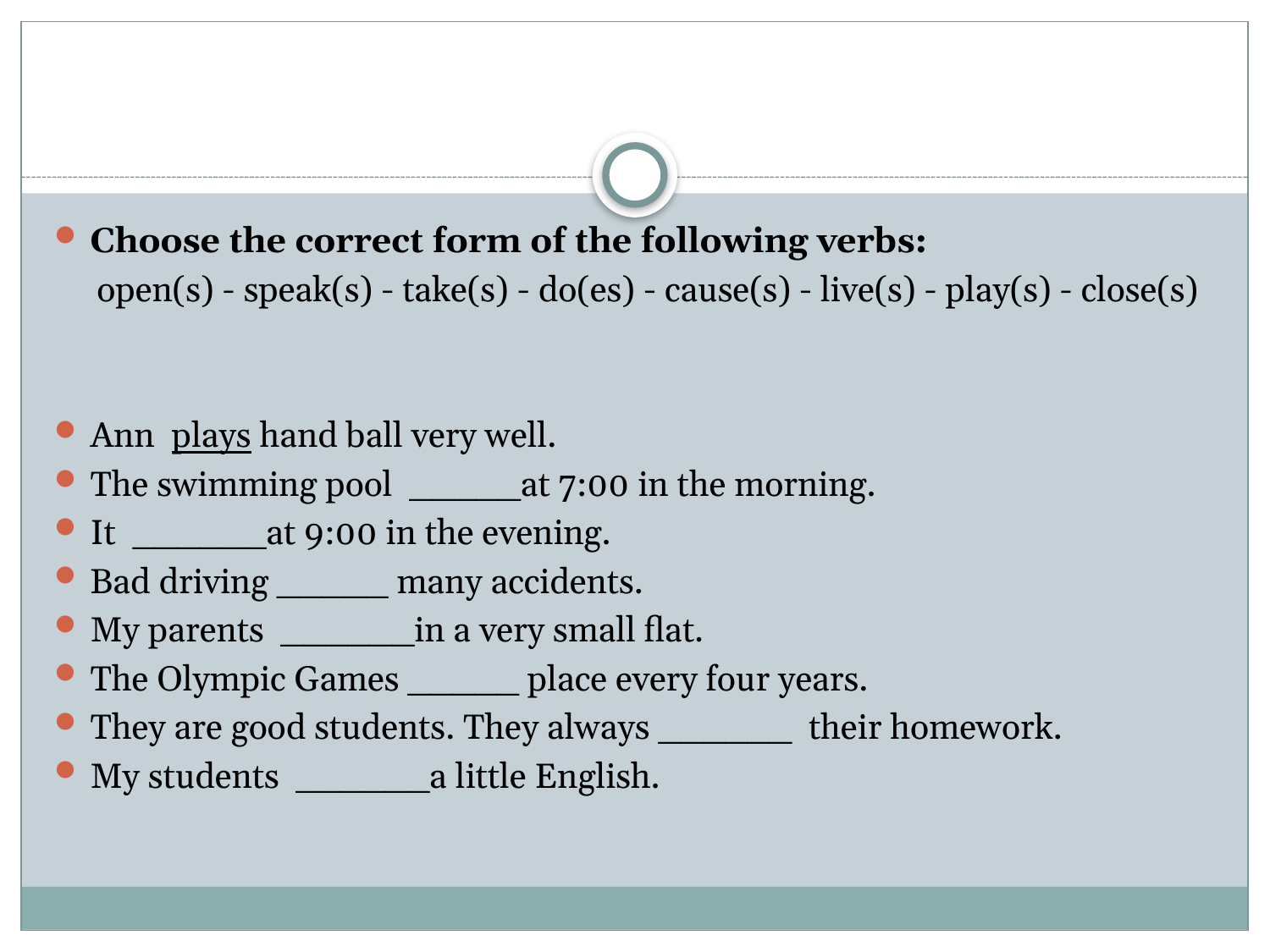

#
Choose the correct form of the following verbs:
     open(s) - speak(s) - take(s) - do(es) - cause(s) - live(s) - play(s) - close(s)

Ann  plays hand ball very well.
The swimming pool  _____at 7:00 in the morning.
It  ______at 9:00 in the evening.
Bad driving _____ many accidents.
My parents  ______in a very small flat.
The Olympic Games _____ place every four years.
They are good students. They always ______  their homework.
My students  ______a little English.